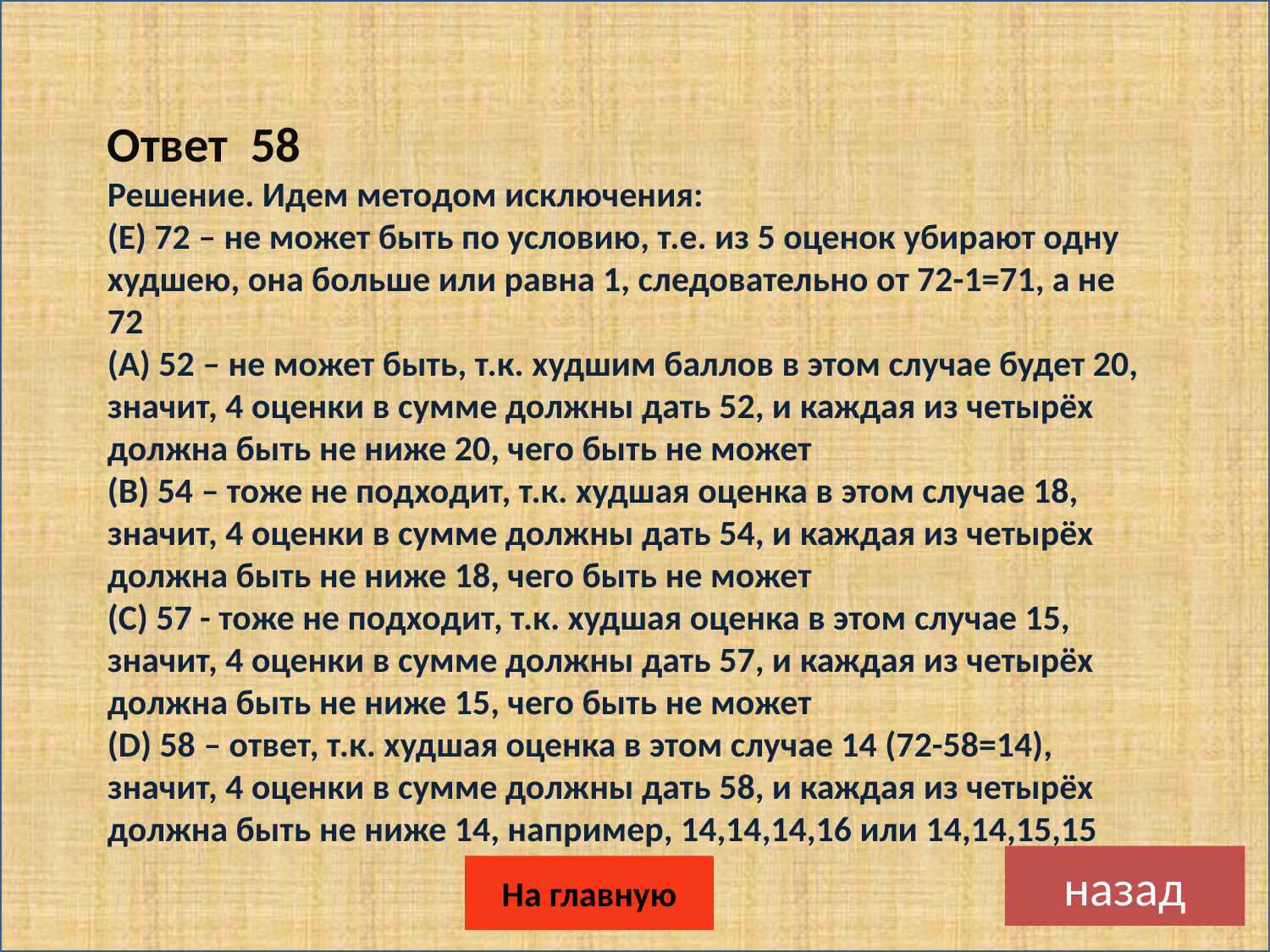

Ответ  58
Решение. Идем методом исключения:
(E) 72 – не может быть по условию, т.е. из 5 оценок убирают одну худшею, она больше или равна 1, следовательно от 72-1=71, а не 72
(A) 52 – не может быть, т.к. худшим баллов в этом случае будет 20, значит, 4 оценки в сумме должны дать 52, и каждая из четырёх должна быть не ниже 20, чего быть не может
(B) 54 – тоже не подходит, т.к. худшая оценка в этом случае 18, значит, 4 оценки в сумме должны дать 54, и каждая из четырёх должна быть не ниже 18, чего быть не может
(C) 57 - тоже не подходит, т.к. худшая оценка в этом случае 15, значит, 4 оценки в сумме должны дать 57, и каждая из четырёх должна быть не ниже 15, чего быть не может
(D) 58 – ответ, т.к. худшая оценка в этом случае 14 (72-58=14), значит, 4 оценки в сумме должны дать 58, и каждая из четырёх должна быть не ниже 14, например, 14,14,14,16 или 14,14,15,15
назад
На главную